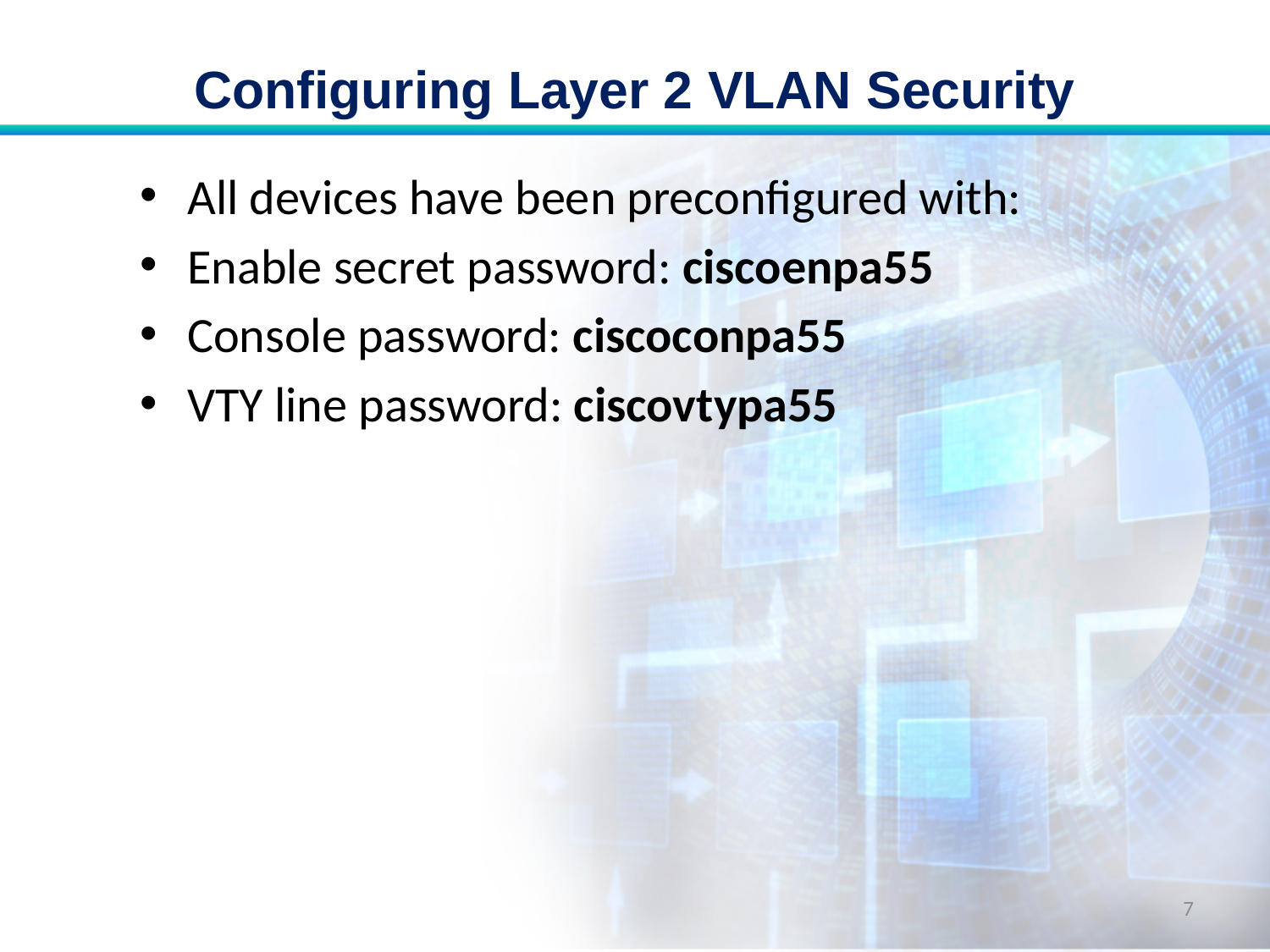

# Configuring Layer 2 VLAN Security
All devices have been preconfigured with:
Enable secret password: ciscoenpa55
Console password: ciscoconpa55
VTY line password: ciscovtypa55
7